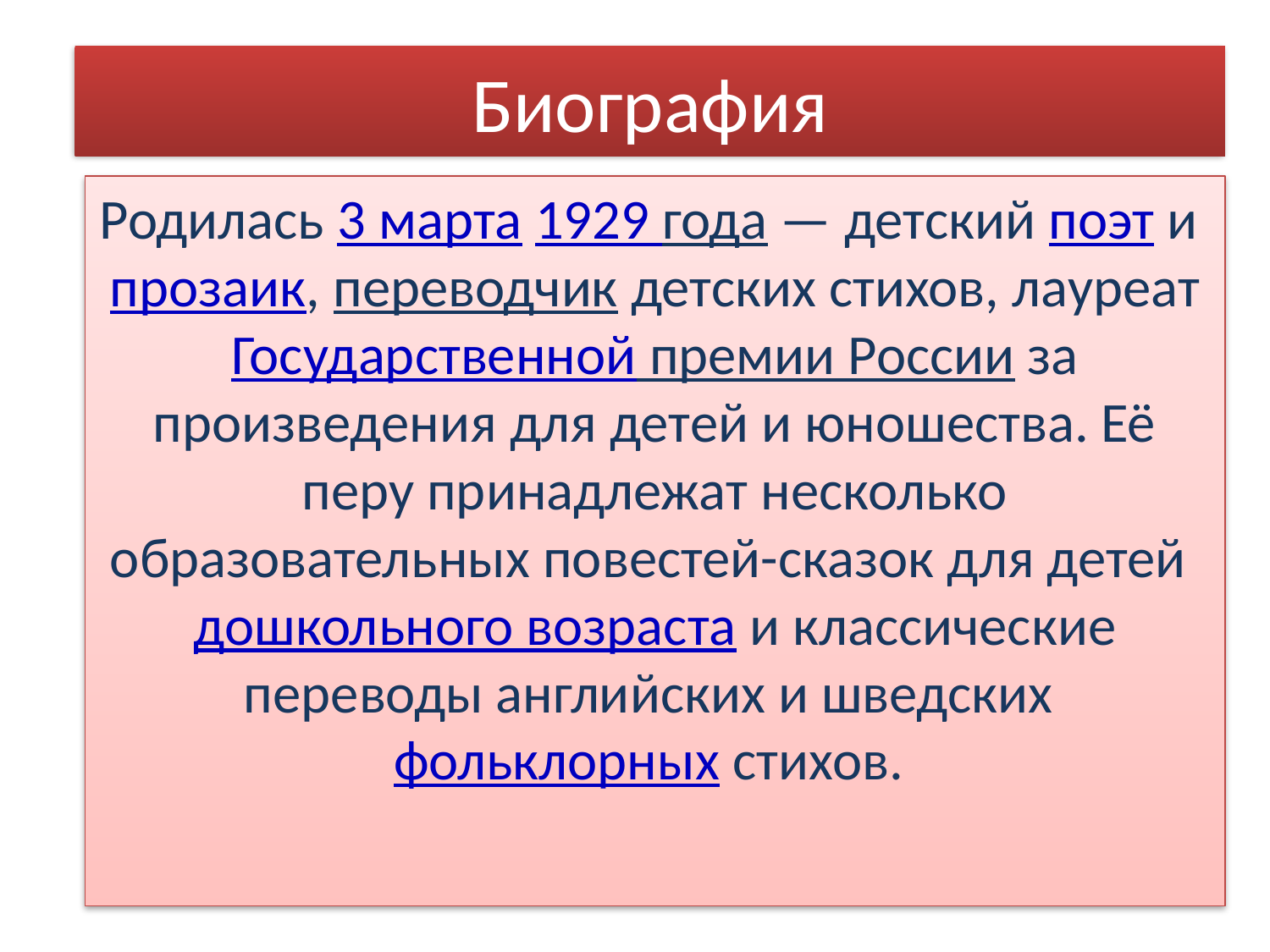

# Биография
Родилась 3 марта 1929 года — детский поэт и прозаик, переводчик детских стихов, лауреатГосударственной премии России за произведения для детей и юношества. Её перу принадлежат несколько образовательных повестей-сказок для детей дошкольного возраста и классические переводы английских и шведских фольклорных стихов.